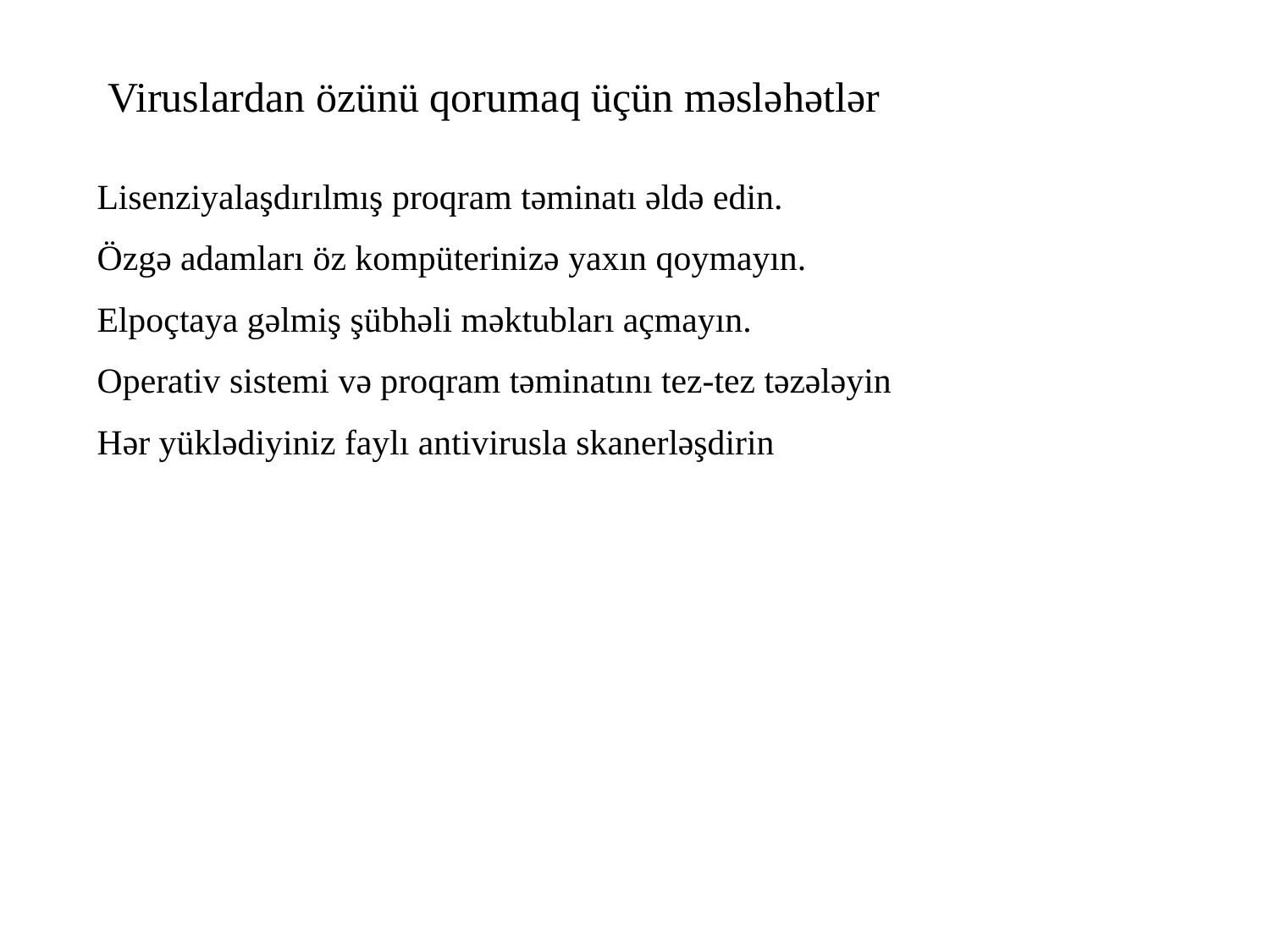

Viruslardan özünü qorumaq üçün məsləhətlər
Lisenziyalaşdırılmış proqram təminatı əldə edin.
Özgə adamları öz kompüterinizə yaxın qoymayın.
Elpoçtaya gəlmiş şübhəli məktubları açmayın.
Operativ sistemi və proqram təminatını tez-tez təzələyin
Hər yüklədiyiniz faylı antivirusla skanerləşdirin